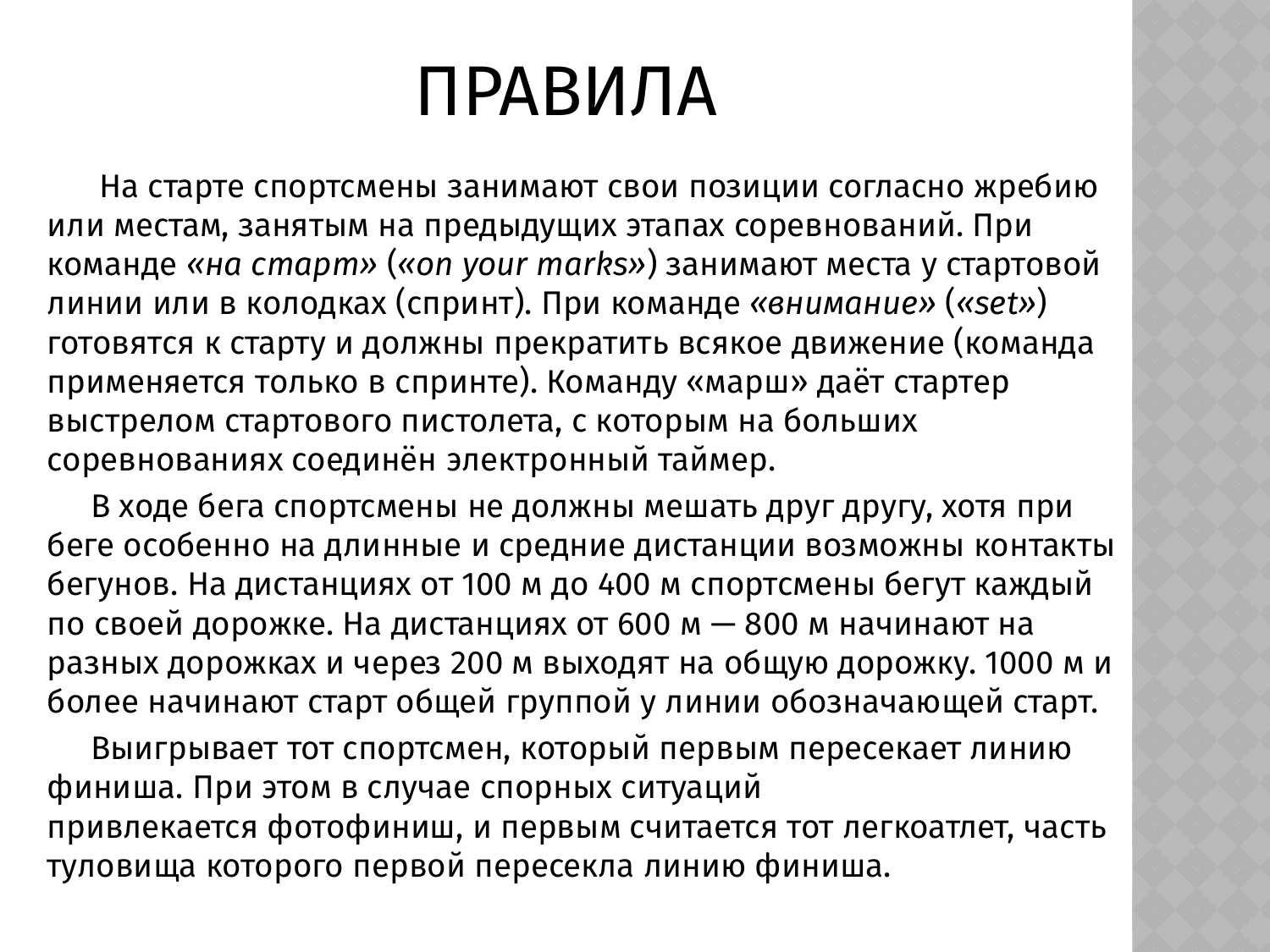

# Правила
          На старте спортсмены занимают свои позиции согласно жребию или местам, занятым на предыдущих этапах соревнований. При команде «на старт» («on your marks») занимают места у стартовой линии или в колодках (спринт). При команде «внимание» («set») готовятся к старту и должны прекратить всякое движение (команда применяется только в спринте). Команду «марш» даёт стартер выстрелом стартового пистолета, с которым на больших соревнованиях соединён электронный таймер.
         В ходе бега спортсмены не должны мешать друг другу, хотя при беге особенно на длинные и средние дистанции возможны контакты бегунов. На дистанциях от 100 м до 400 м спортсмены бегут каждый по своей дорожке. На дистанциях от 600 м — 800 м начинают на разных дорожках и через 200 м выходят на общую дорожку. 1000 м и более начинают старт общей группой у линии обозначающей старт.
         Выигрывает тот спортсмен, который первым пересекает линию финиша. При этом в случае спорных ситуаций привлекается фотофиниш, и первым считается тот легкоатлет, часть туловища которого первой пересекла линию финиша.